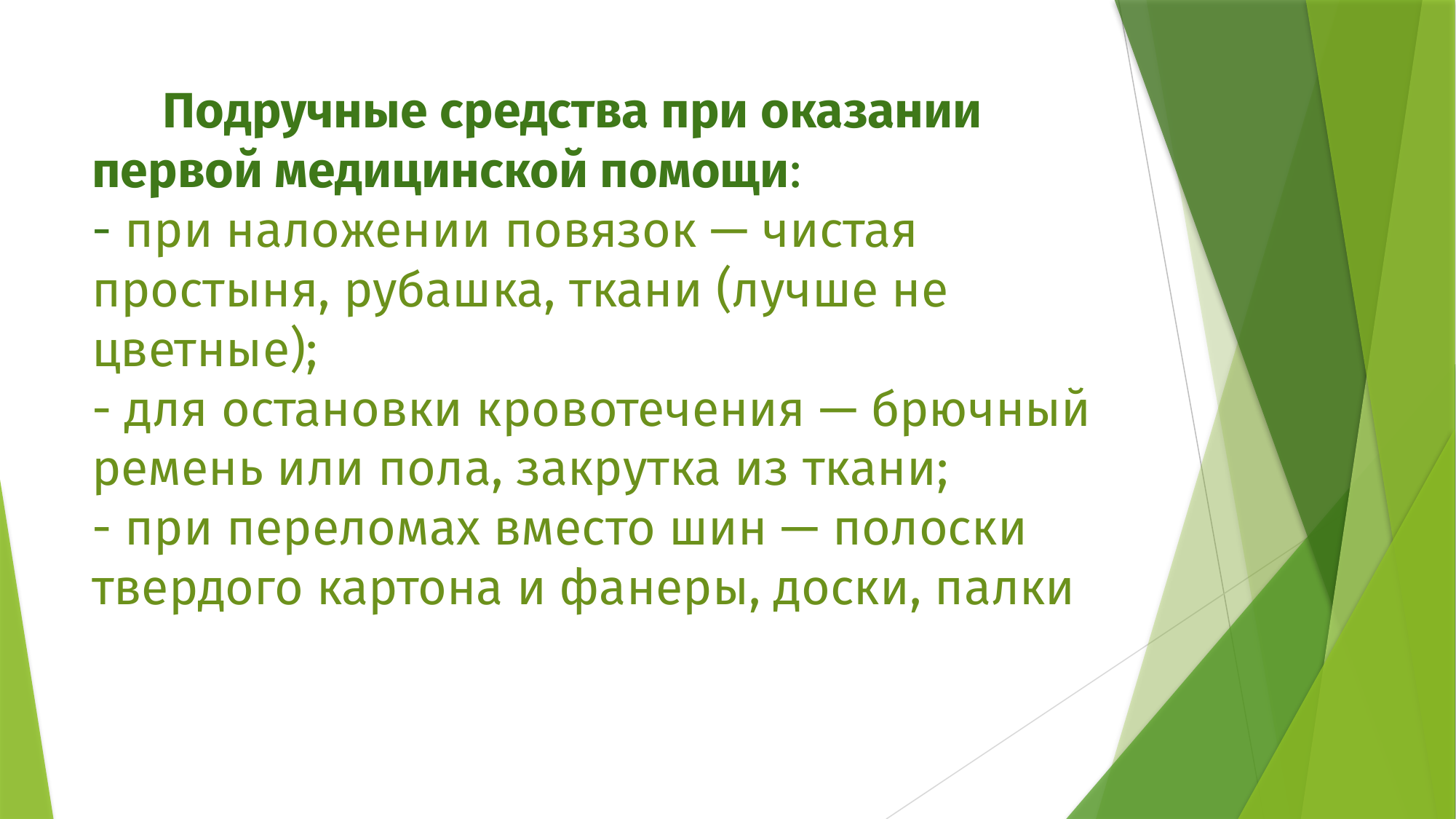

# Подручные средства при оказании первой медицинской помощи: - при наложении повязок — чистая простыня, рубашка, ткани (лучше не цветные); - для остановки кровотечения — брючный ремень или пола, закрутка из ткани; - при переломах вместо шин — полоски твердого картона и фанеры, доски, палки